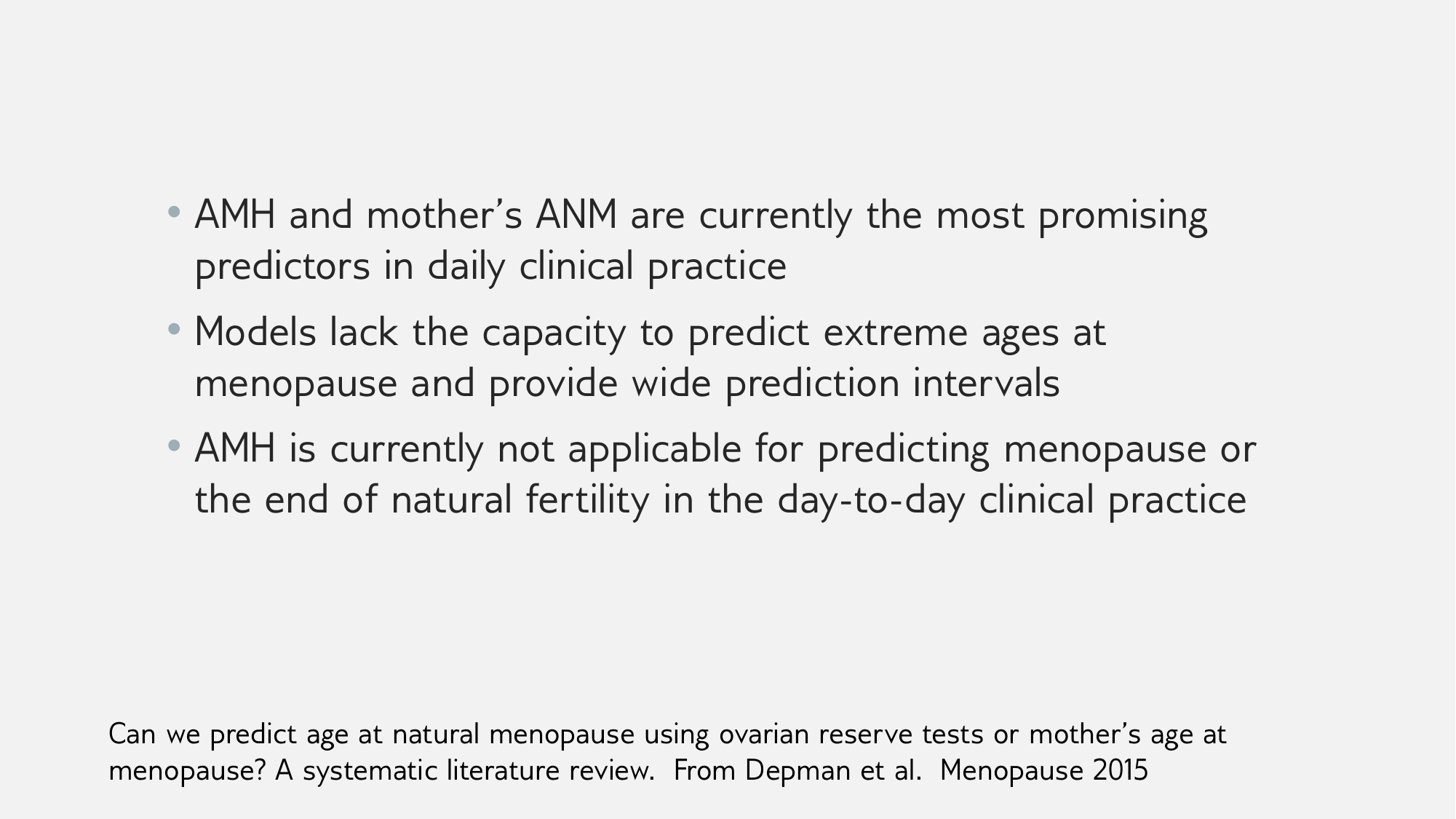

AMH and mother’s ANM are currently the most promising predictors in daily clinical practice
Models lack the capacity to predict extreme ages at menopause and provide wide prediction intervals
AMH is currently not applicable for predicting menopause or the end of natural fertility in the day-to-day clinical practice
Can we predict age at natural menopause using ovarian reserve tests or mother’s age at menopause? A systematic literature review.  From Depman et al.  Menopause 2015